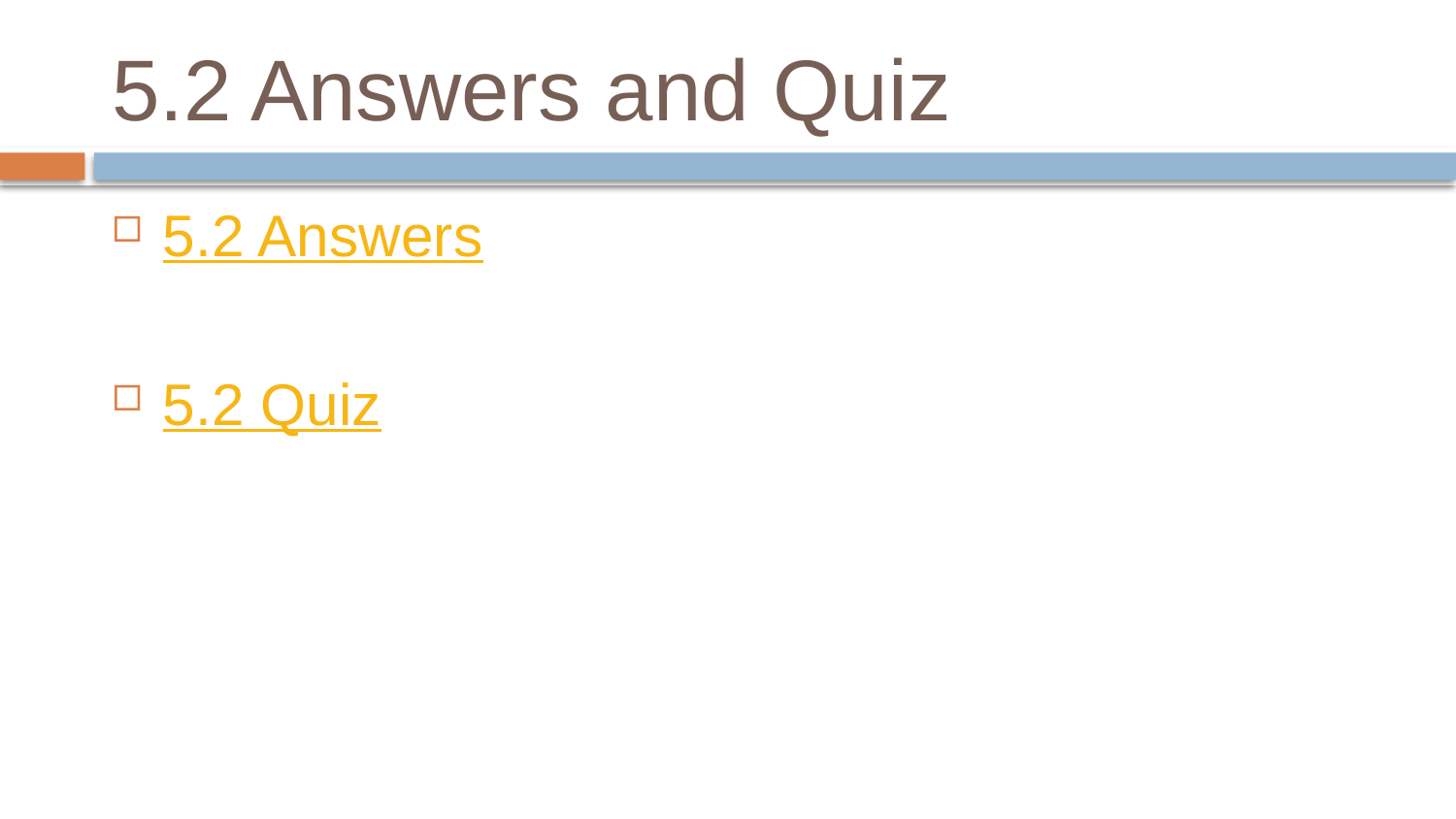

# 5.2 Answers and Quiz
5.2 Answers

5.2 Quiz